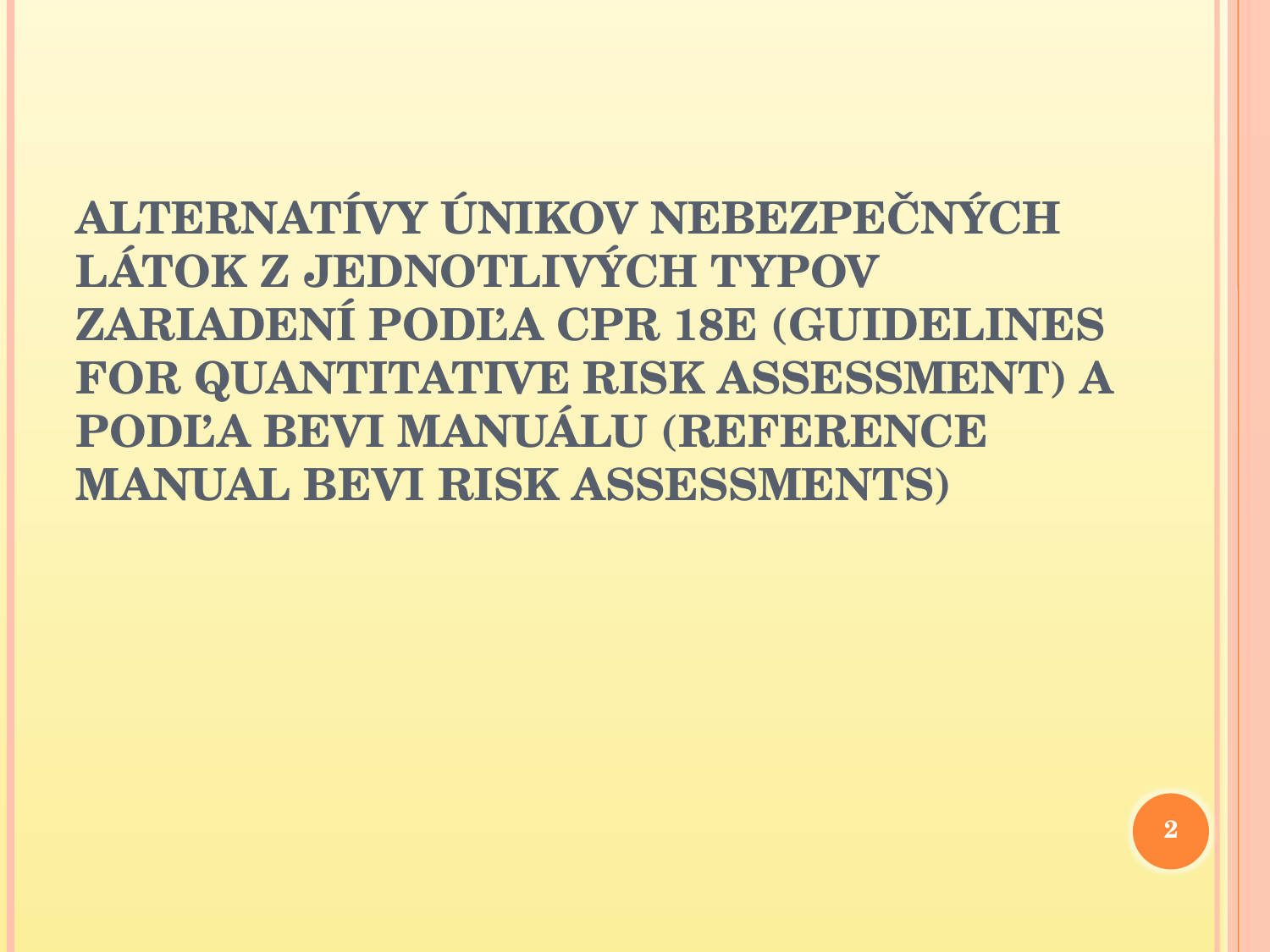

# Alternatívy únikov nebezpečných látok z jednotlivých typov zariadení podľa CPR 18E (Guidelines for quantitative risk assessment) a podľa Bevi manuálu (Reference Manual Bevi Risk Assessments)
2